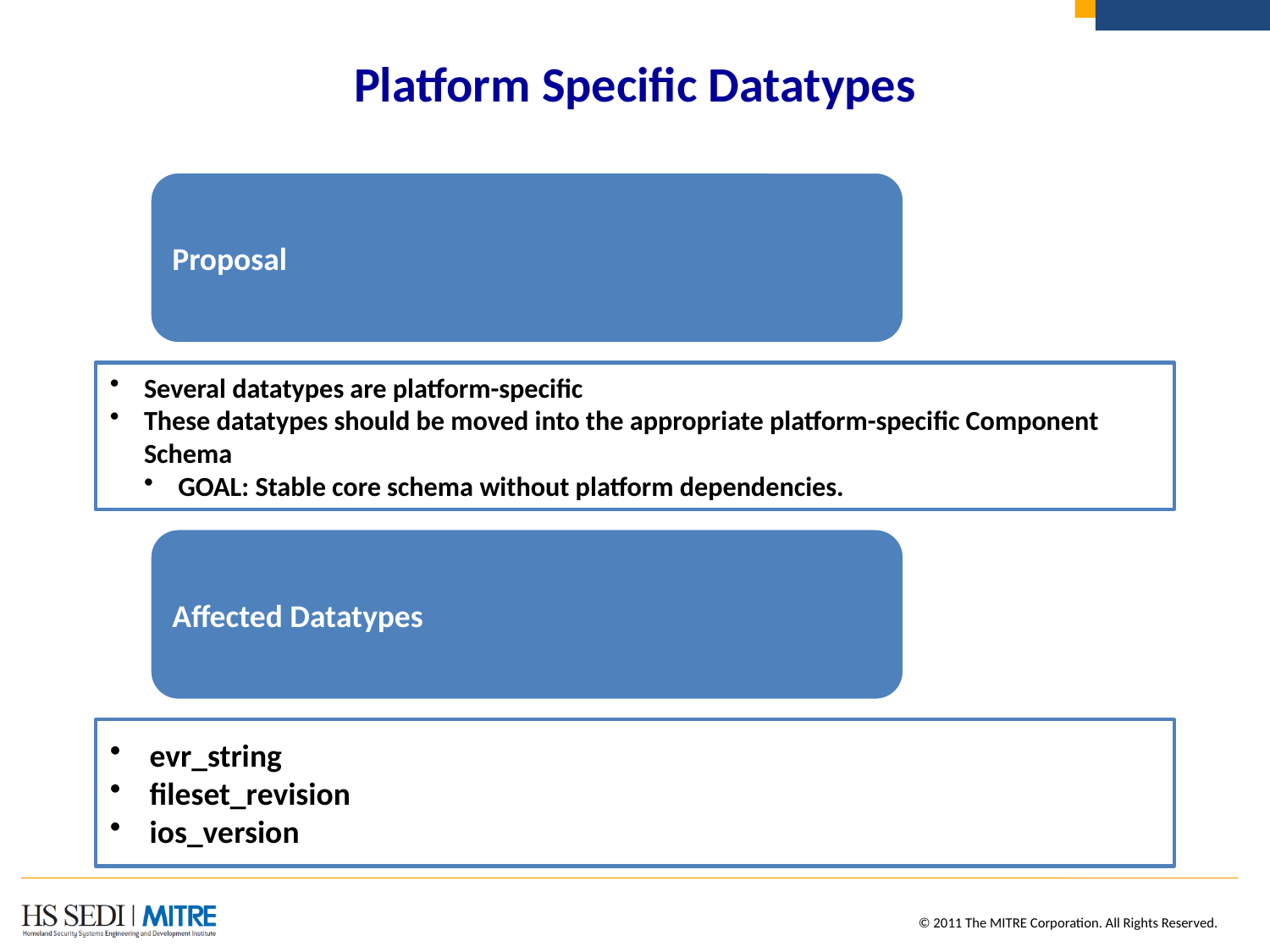

# Platform Specific Datatypes
Proposal
Several datatypes are platform-specific
These datatypes should be moved into the appropriate platform-specific Component Schema
GOAL: Stable core schema without platform dependencies.
Affected Datatypes
evr_string
fileset_revision
ios_version